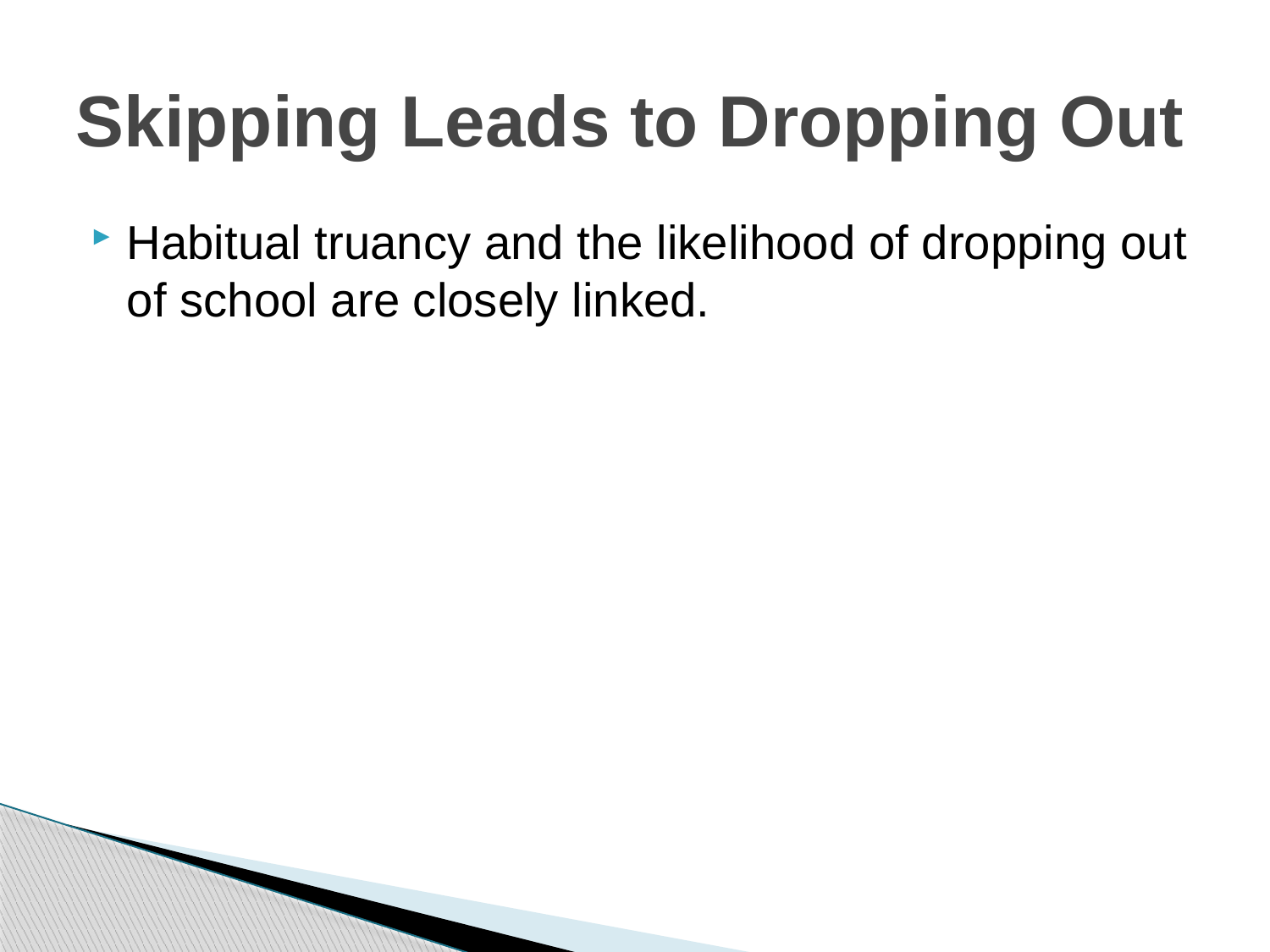

# Skipping Leads to Dropping Out
Habitual truancy and the likelihood of dropping out of school are closely linked.